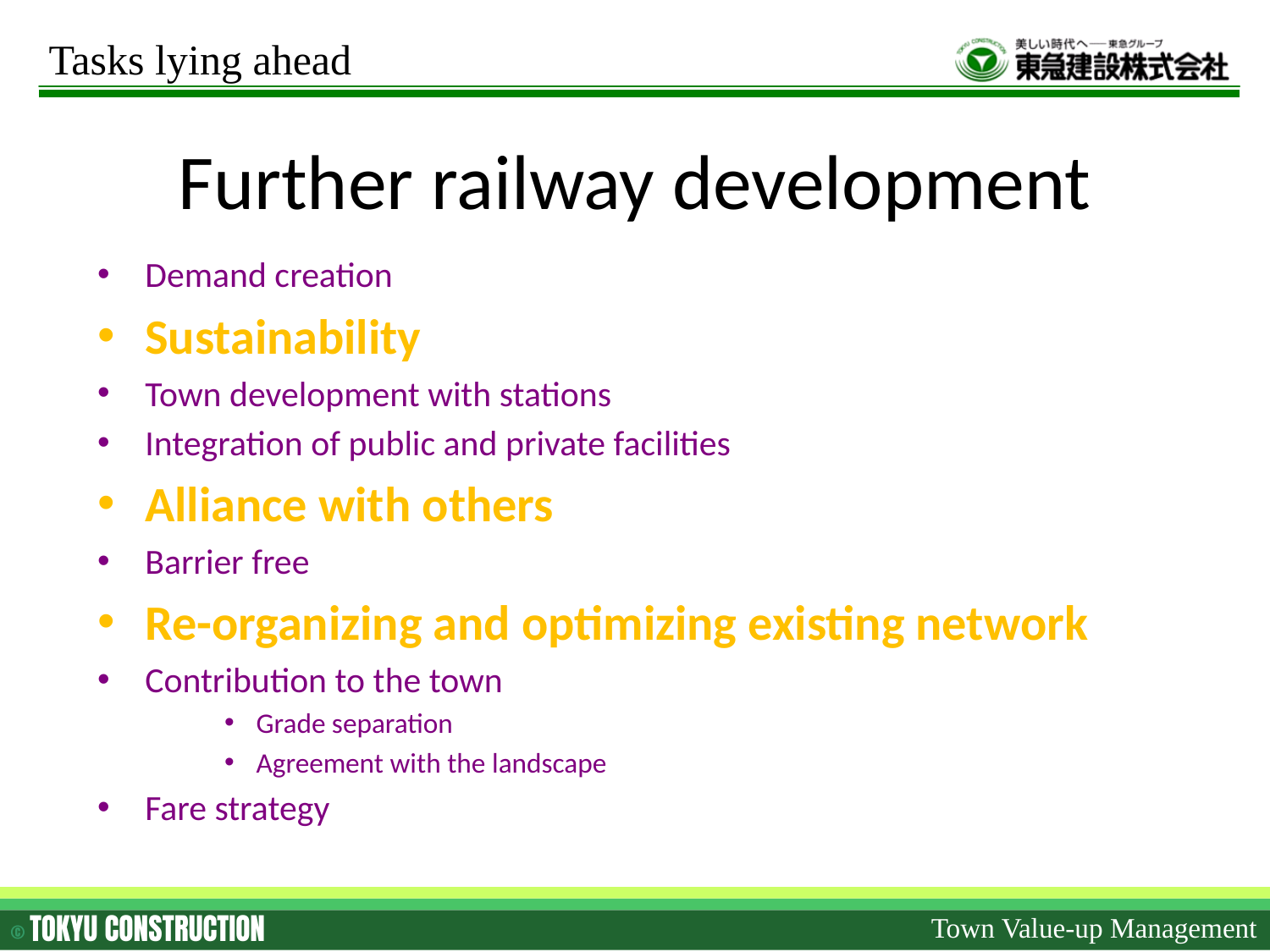

Tasks lying ahead
# Further railway development
Demand creation
Sustainability
Town development with stations
Integration of public and private facilities
Alliance with others
Barrier free
Re-organizing and optimizing existing network
Contribution to the town
Grade separation
Agreement with the landscape
Fare strategy